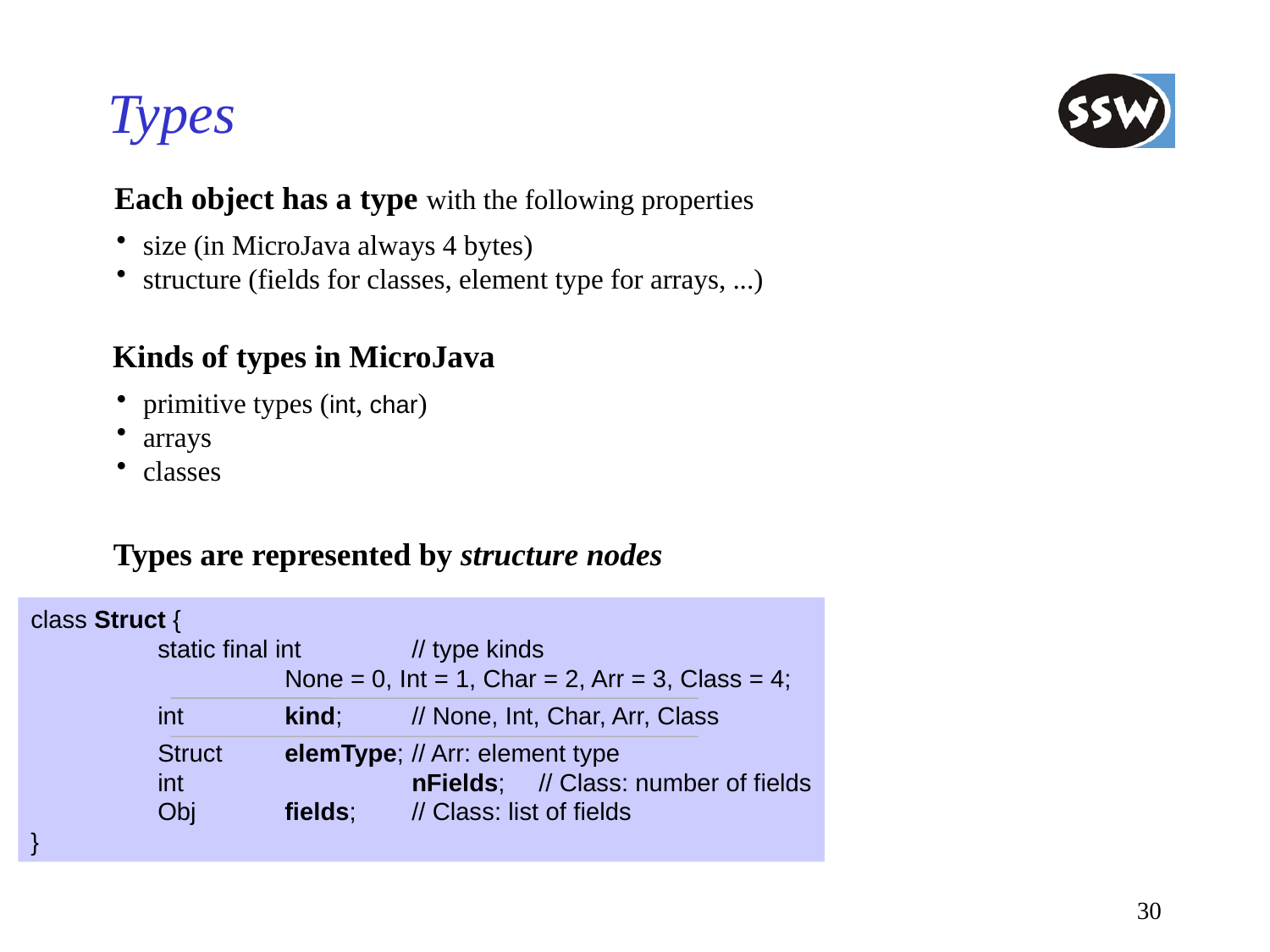

# Types
Each object has a type with the following properties
size (in MicroJava always 4 bytes)
structure (fields for classes, element type for arrays, ...)
Kinds of types in MicroJava
primitive types (int, char)
arrays
classes
Types are represented by structure nodes
class Struct {
	static final int	// type kinds
		None = 0, Int = 1, Char = 2, Arr = 3, Class = 4;
	int 	kind;	// None, Int, Char, Arr, Class
	Struct	elemType;	// Arr: element type
	int		nFields;	// Class: number of fields
	Obj	fields;	// Class: list of fields
}

30